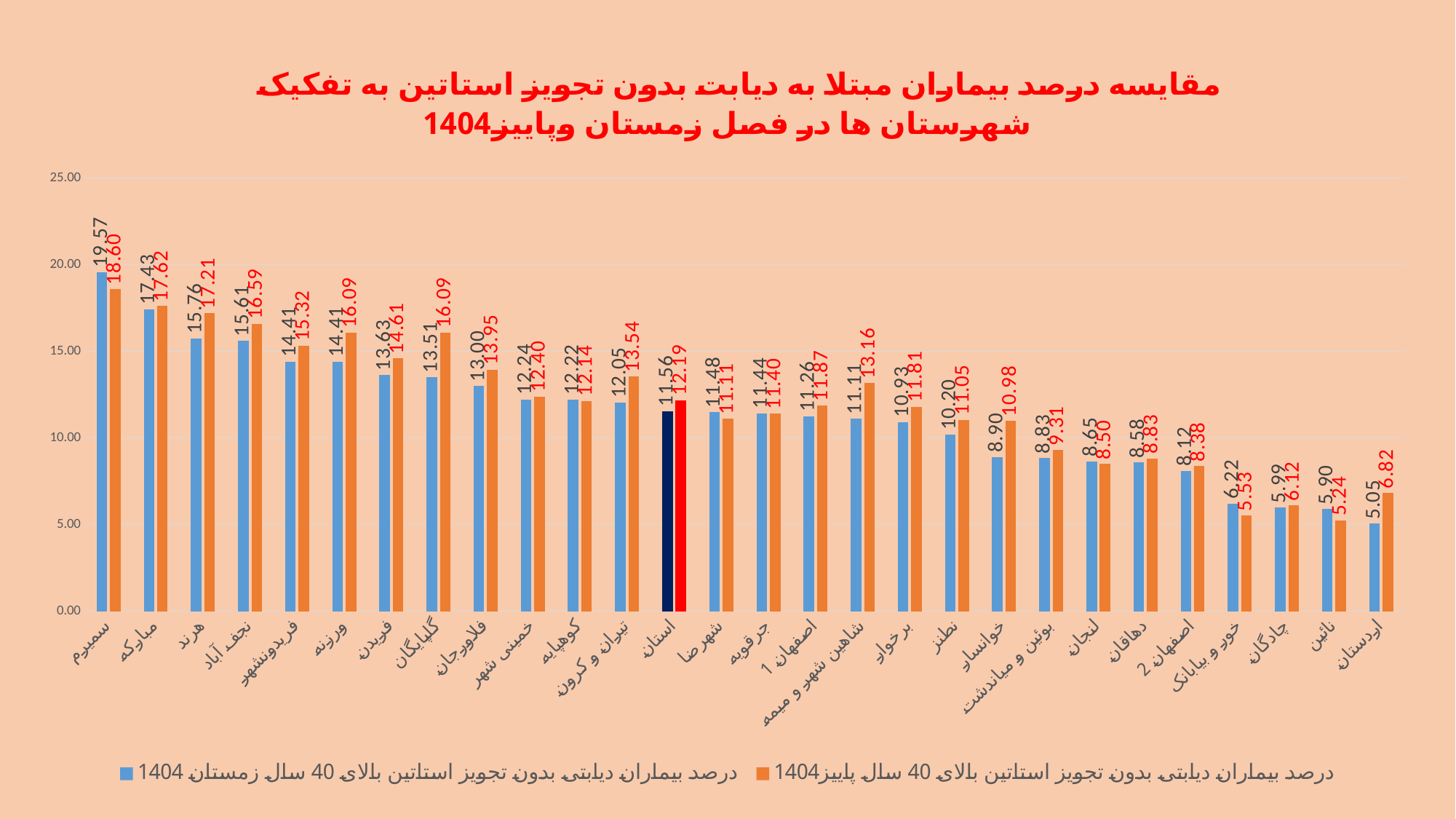

### Chart:    مقایسه درصد بیماران مبتلا به دیابت بدون تجویز استاتین به تفکیک شهرستان ها در فصل زمستان وپاییز1404

| Category | درصد بیماران دیابتی بدون تجویز استاتین بالای 40 سال زمستان 1404  | درصد بیماران دیابتی بدون تجویز استاتین بالای 40 سال پاییز1404 |
|---|---|---|
| سمیرم | 19.56901572510192 | 18.60202931228861 |
| مبارکه | 17.42865059573289 | 17.61822376009227 |
| هرند | 15.756302521008402 | 17.206703910614525 |
| نجف آباد | 15.614675708572424 | 16.586276645402208 |
| فریدونشهر | 14.410058027079303 | 15.321100917431194 |
| ورزنه | 14.40501043841336 | 16.08832807570978 |
| فریدن | 13.634181469035045 | 14.607257694074413 |
| گلپایگان | 13.509166934705693 | 16.091245376078913 |
| فلاورجان | 12.996559274319674 | 13.94991550161315 |
| خمینی شهر | 12.235965746907706 | 12.397820163487738 |
| کوهپایه | 12.22104144527099 | 12.144420131291028 |
| تیران و کرون | 12.05020920502092 | 13.538821693328131 |
| استان | 11.563936025466589 | 12.194274763444724 |
| شهرضا | 11.483820047355959 | 11.106870229007633 |
| جرقویه | 11.436950146627565 | 11.397058823529411 |
| اصفهان 1 | 11.256354393609296 | 11.865049279757391 |
| شاهین شهر و میمه | 11.1084452975048 | 13.163716814159294 |
| برخوار | 10.92896174863388 | 11.81129476584022 |
| نطنز | 10.200471698113207 | 11.053719008264464 |
| خوانسار | 8.901830282861898 | 10.980392156862745 |
| بوئین و میاندشت | 8.832807570977918 | 9.312169312169312 |
| لنجان | 8.65328396024167 | 8.500682394228894 |
| دهاقان | 8.580343213728549 | 8.82800608828006 |
| اصفهان 2 | 8.115398147062272 | 8.384722498508058 |
| خور و بیابانک | 6.215316315205328 | 5.531453362255966 |
| چادگان | 5.9891107078039925 | 6.120612061206121 |
| نائین | 5.897114178168131 | 5.239179954441914 |
| اردستان | 5.05050505050505 | 6.8181818181818175 |